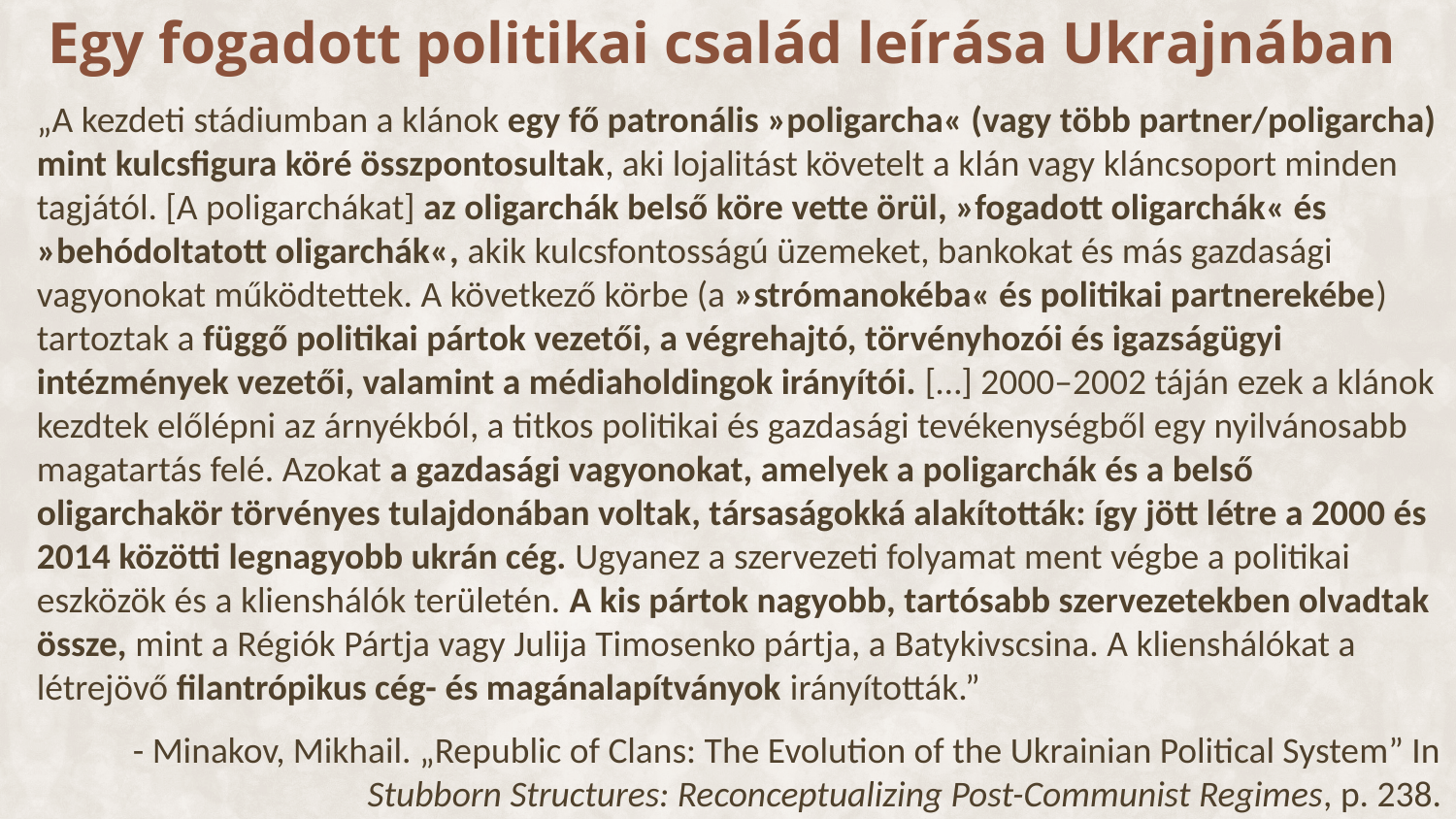

# Egy fogadott politikai család leírása Ukrajnában
„A kezdeti stádiumban a klánok egy fő patronális »poligarcha« (vagy több partner/poligarcha) mint kulcsfigura köré összpontosultak, aki lojalitást követelt a klán vagy kláncsoport minden tagjától. [A poligarchákat] az oligarchák belső köre vette örül, »fogadott oligarchák« és »behódoltatott oligarchák«, akik kulcsfontosságú üzemeket, bankokat és más gazdasági vagyonokat működtettek. A következő körbe (a »strómanokéba« és politikai partnerekébe) tartoztak a függő politikai pártok vezetői, a végrehajtó, törvényhozói és igazságügyi intézmények vezetői, valamint a médiaholdingok irányítói. […] 2000–2002 táján ezek a klánok kezdtek előlépni az árnyékból, a titkos politikai és gazdasági tevékenységből egy nyilvánosabb magatartás felé. Azokat a gazdasági vagyonokat, amelyek a poligarchák és a belső oligarchakör törvényes tulajdonában voltak, társaságokká alakították: így jött létre a 2000 és 2014 közötti legnagyobb ukrán cég. Ugyanez a szervezeti folyamat ment végbe a politikai eszközök és a klienshálók területén. A kis pártok nagyobb, tartósabb szervezetekben olvadtak össze, mint a Régiók Pártja vagy Julija Timosenko pártja, a Batykivscsina. A klienshálókat a létrejövő filantrópikus cég- és magánalapítványok irányították.”
- Minakov, Mikhail. „Republic of Clans: The Evolution of the Ukrainian Political System” In Stubborn Structures: Reconceptualizing Post-Communist Regimes, p. 238.